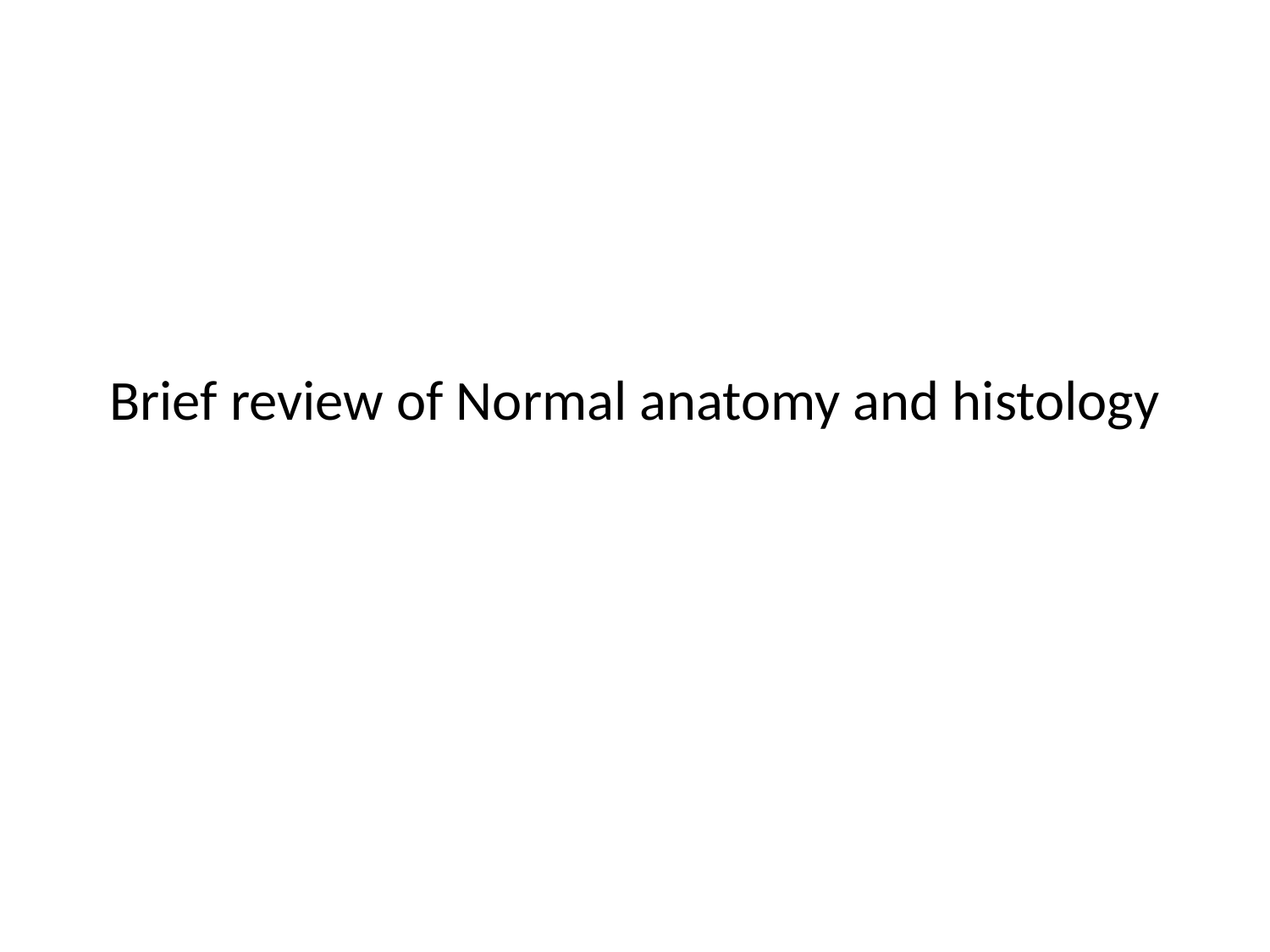

# Brief review of Normal anatomy and histology